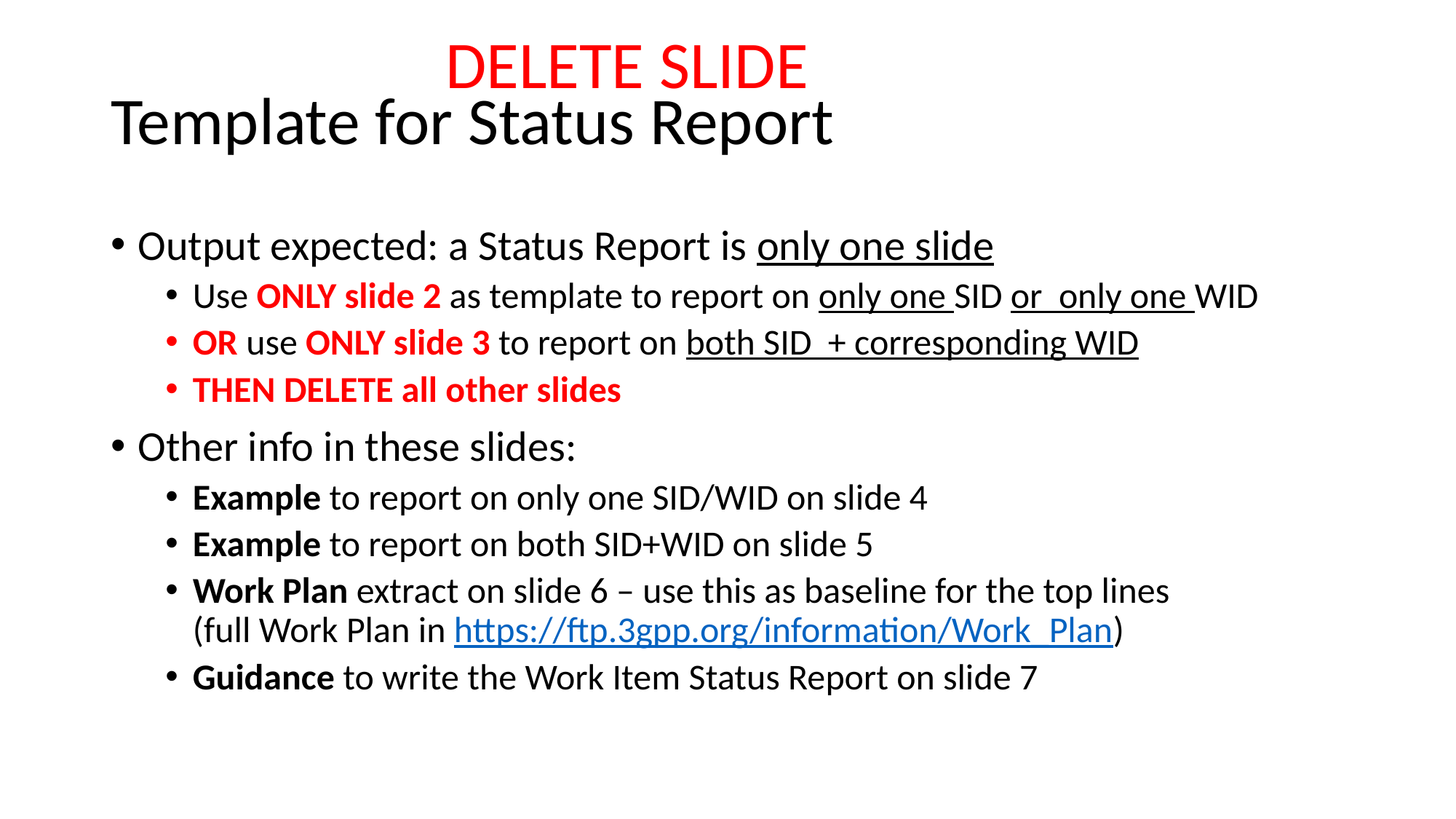

DELETE SLIDE
# Template for Status Report
Output expected: a Status Report is only one slide
Use ONLY slide 2 as template to report on only one SID or  only one WID
OR use ONLY slide 3 to report on both SID  + corresponding WID
THEN DELETE all other slides
Other info in these slides:
Example to report on only one SID/WID on slide 4
Example to report on both SID+WID on slide 5
Work Plan extract on slide 6 – use this as baseline for the top lines
(full Work Plan in https://ftp.3gpp.org/information/Work_Plan)
Guidance to write the Work Item Status Report on slide 7